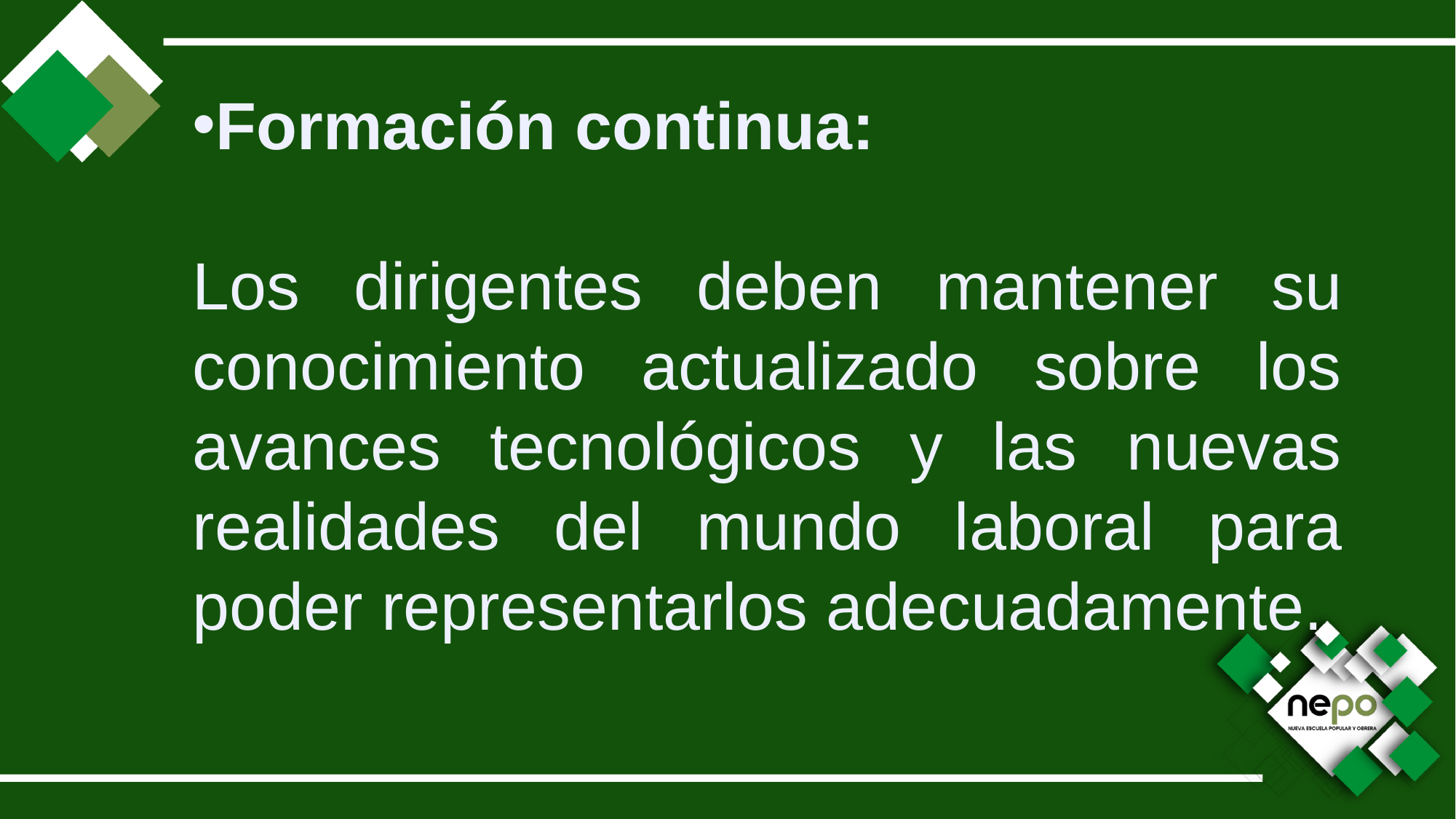

Formación continua:

Los dirigentes deben mantener su conocimiento actualizado sobre los avances tecnológicos y las nuevas realidades del mundo laboral para poder representarlos adecuadamente.